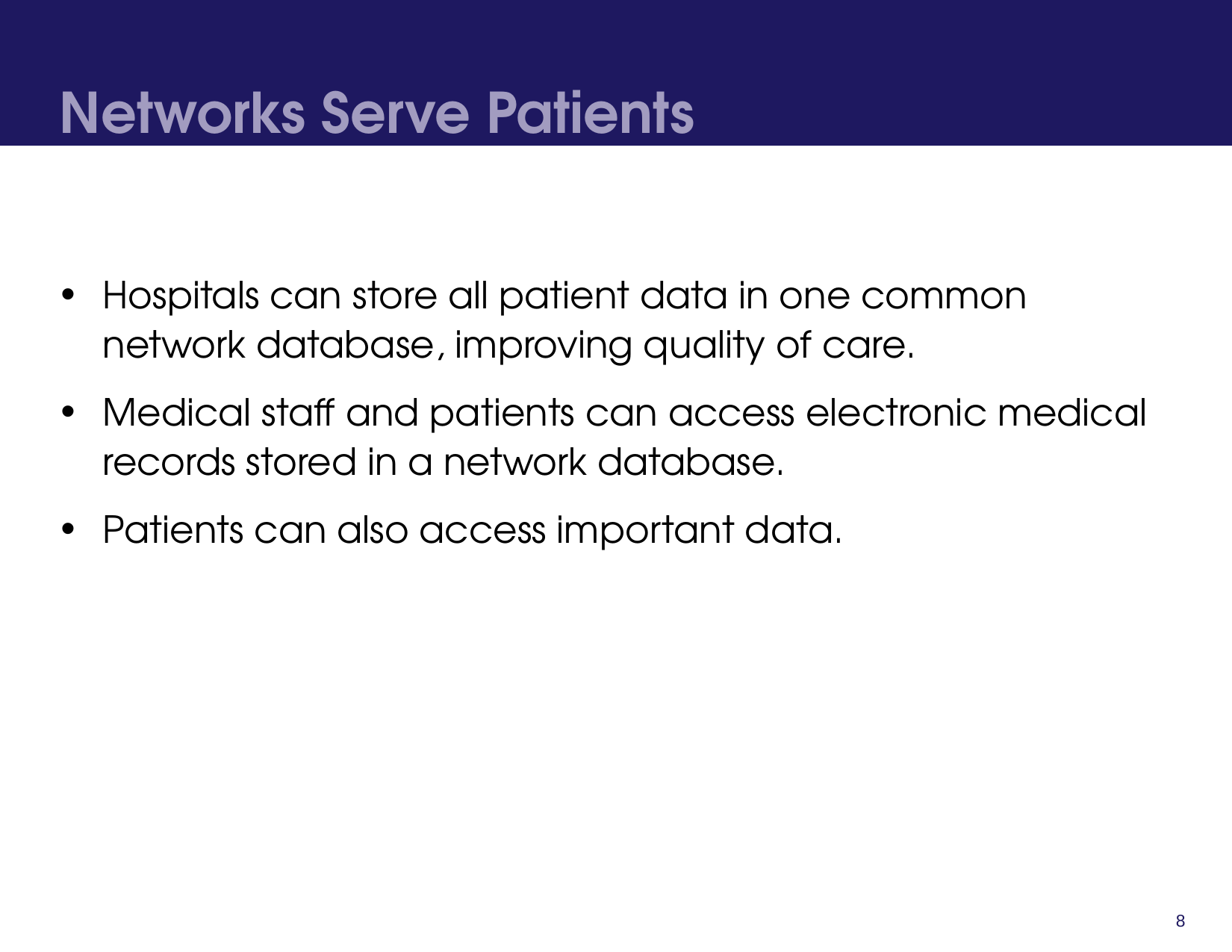

# Networks Serve Patients
Hospitals can store all patient data in one common network database, improving quality of care.
Medical staff and patients can access electronic medical records stored in a network database.
Patients can also access important data.
8